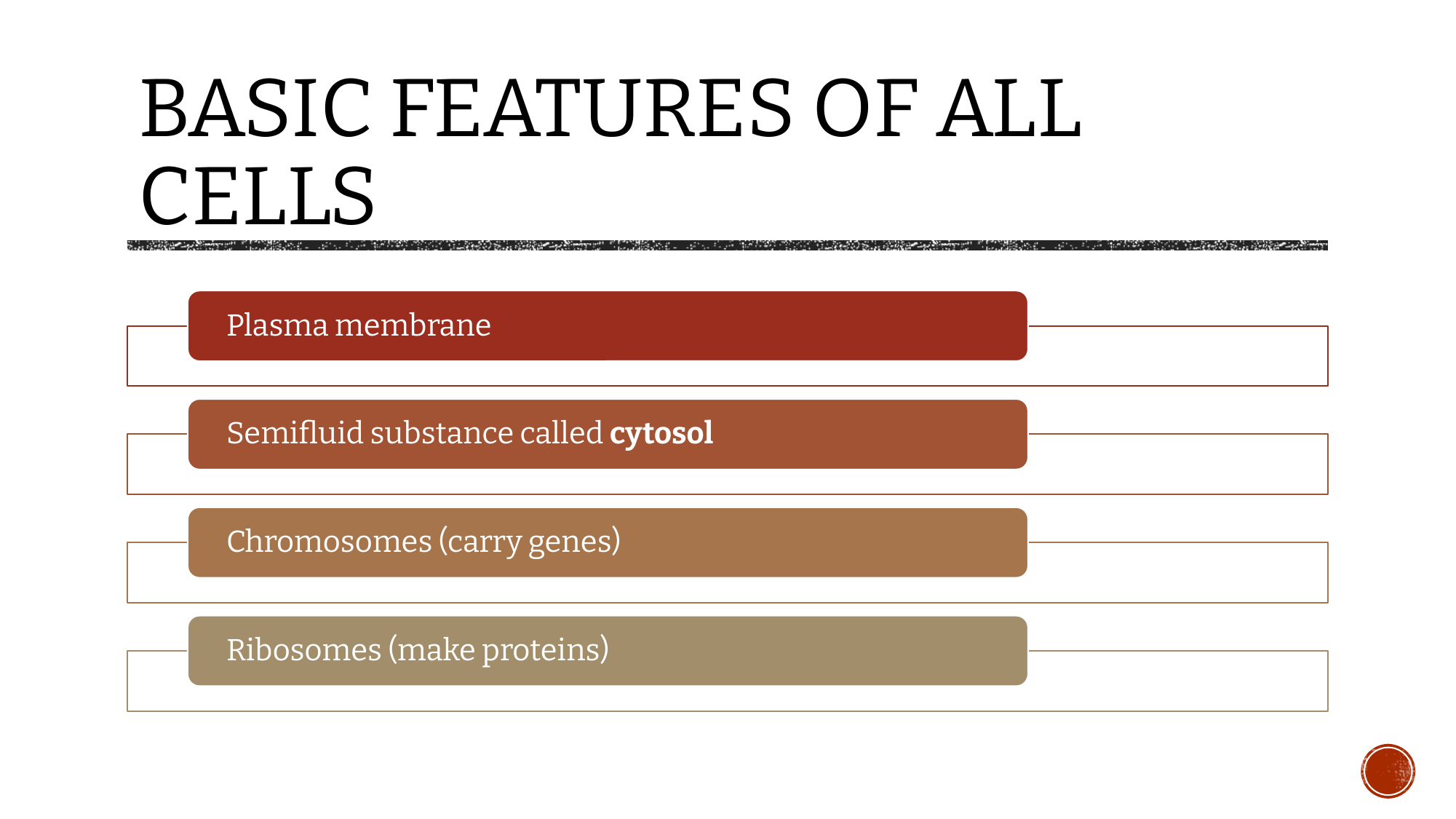

# Basic features of all cells

Plasma membrane
Semifluid substance called cytosol
Chromosomes (carry genes)
Ribosomes (make proteins)